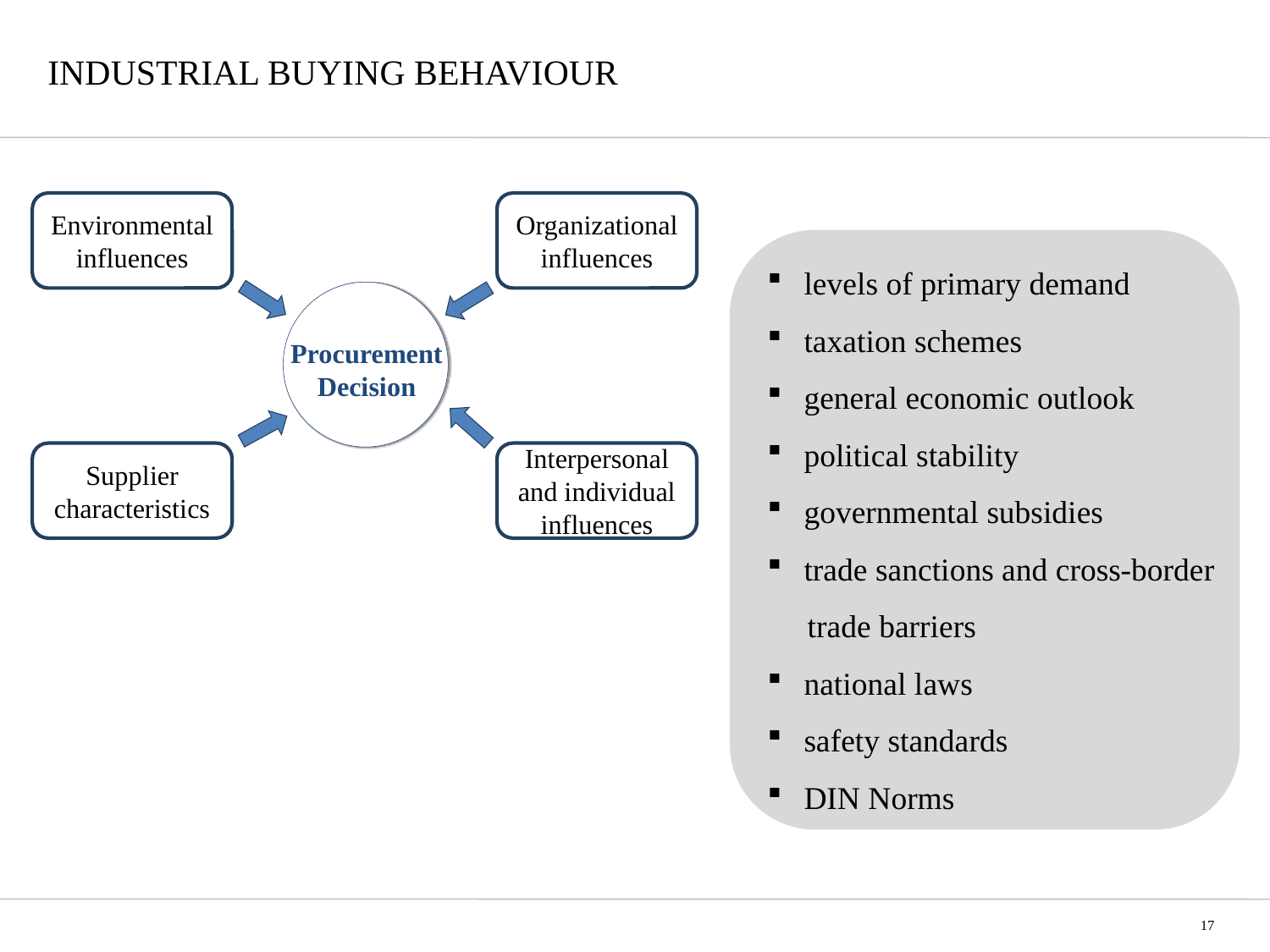

# INDUSTRIAL BUYING BEHAVIOUR
Environmental influences
Organizational influences

Supplier characteristics
Interpersonal and individual influences

levels of primary demand
taxation schemes
general economic outlook
political stability
governmental subsidies
trade sanctions and cross-border
     trade barriers
national laws
safety standards
DIN Norms
Procurement Decision